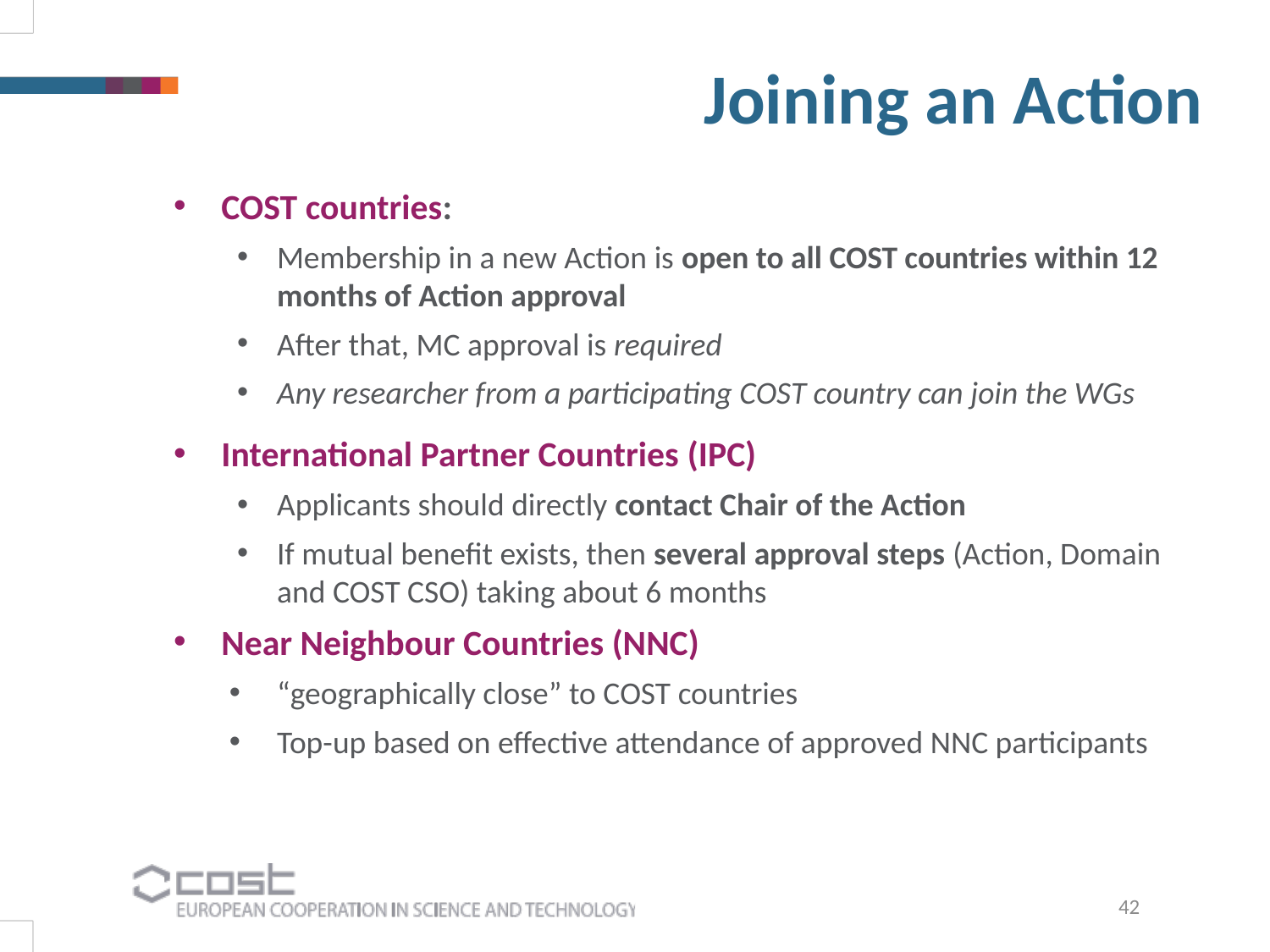

Joining an Action
COST countries:
Membership in a new Action is open to all COST countries within 12 months of Action approval
After that, MC approval is required
Any researcher from a participating COST country can join the WGs
International Partner Countries (IPC)
Applicants should directly contact Chair of the Action
If mutual benefit exists, then several approval steps (Action, Domain and COST CSO) taking about 6 months
Near Neighbour Countries (NNC)
“geographically close” to COST countries
Top-up based on effective attendance of approved NNC participants

42